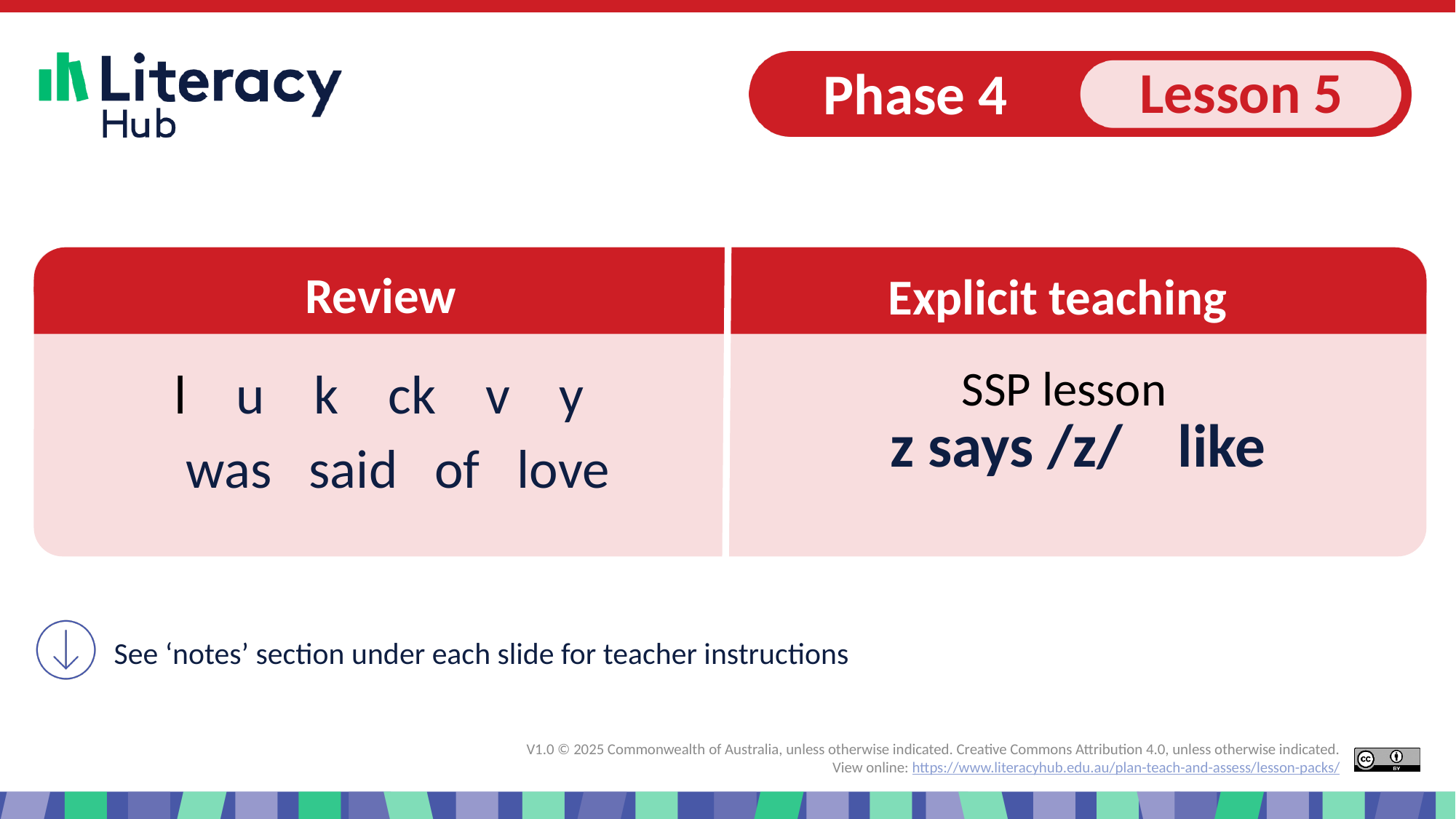

# Slide 1 Start of presentation z says /z/
l    u    k    ck    v    y
was   said   of   love
z says /z/    like